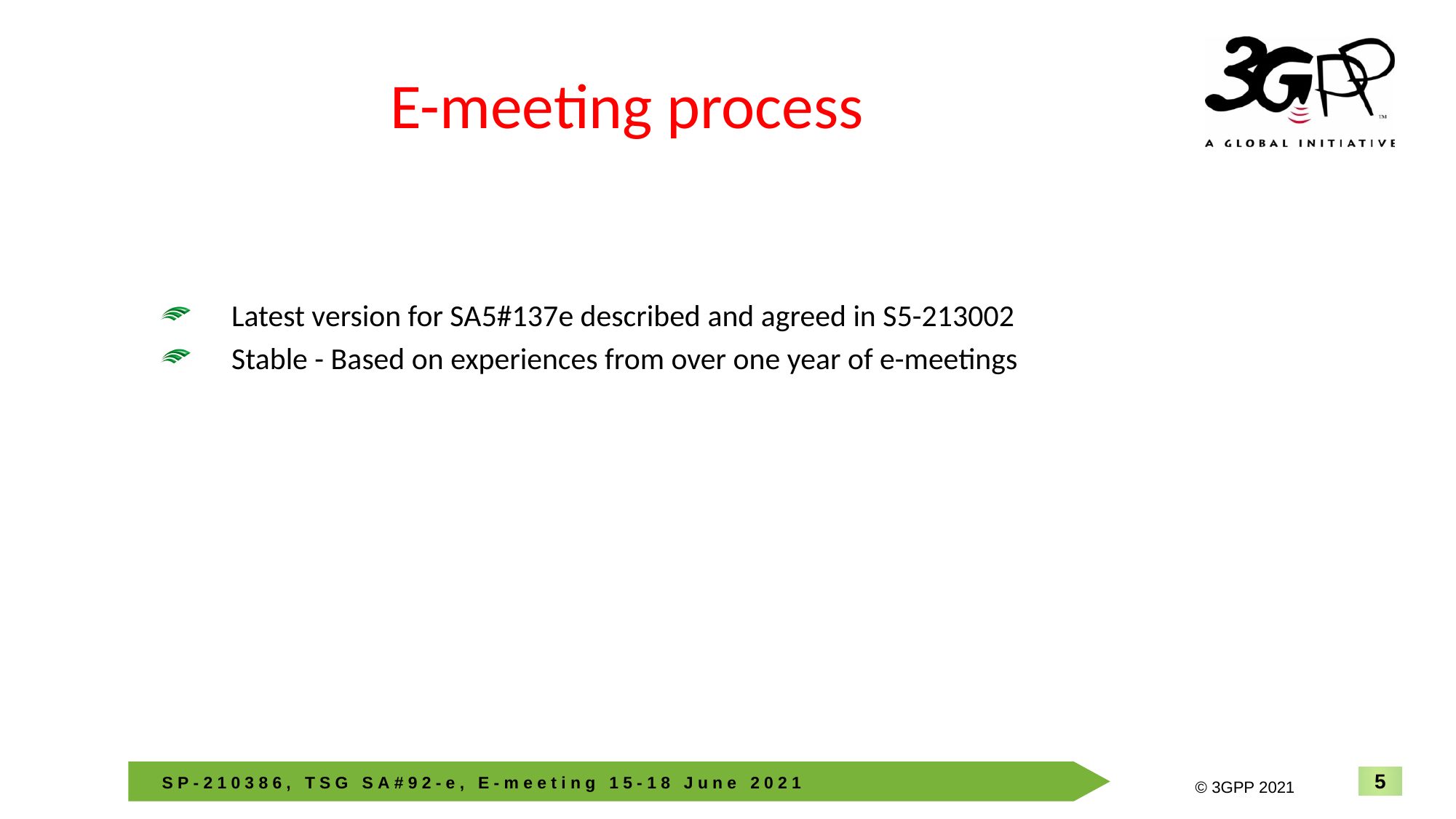

# E-meeting process
Latest version for SA5#137e described and agreed in S5-213002
Stable - Based on experiences from over one year of e-meetings